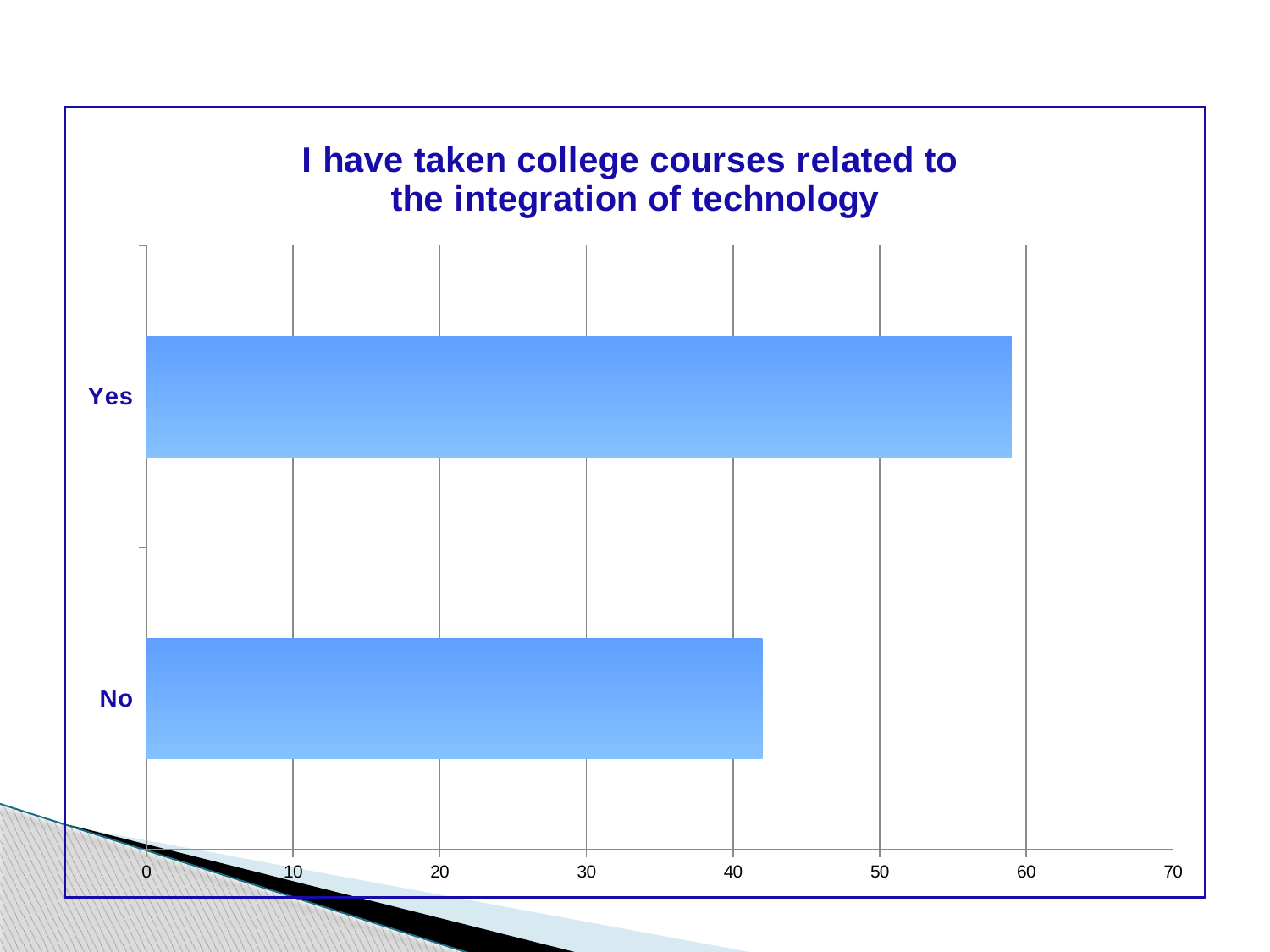

### Chart: I have taken college courses related to
the integration of technology

| Category | Total |
|---|---|
| No | 42.0 |
| Yes | 59.0 |